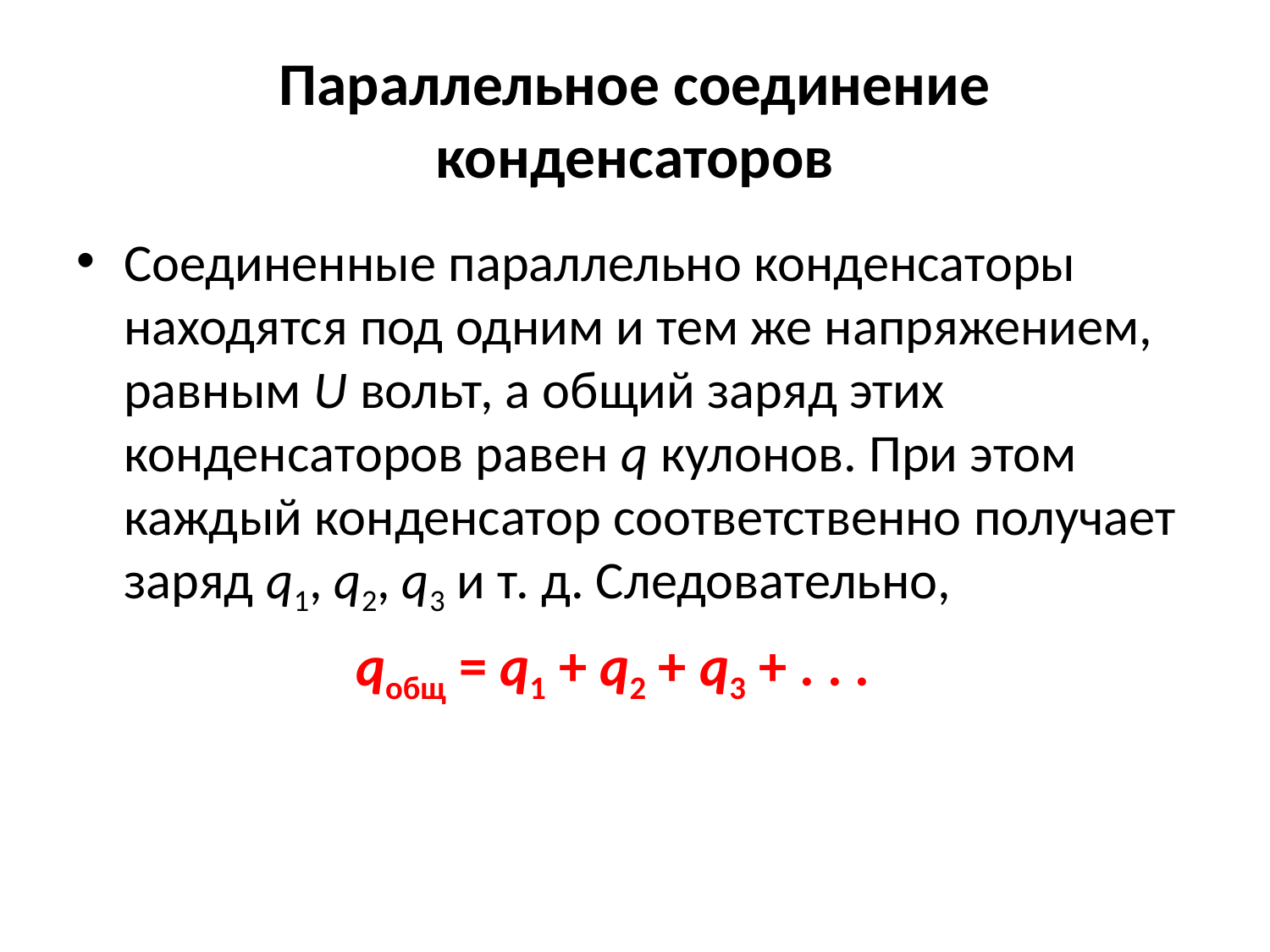

# Параллельное соединение конденсаторов
Соединенные параллельно конденсаторы находятся под одним и тем же напряжением, равным U вольт, а общий заряд этих конденсаторов равен q кулонов. При этом каждый конденсатор соответственно получает заряд q1, q2, q3 и т. д. Следовательно,
                      qобщ = q1 + q2 + q3 + . . .